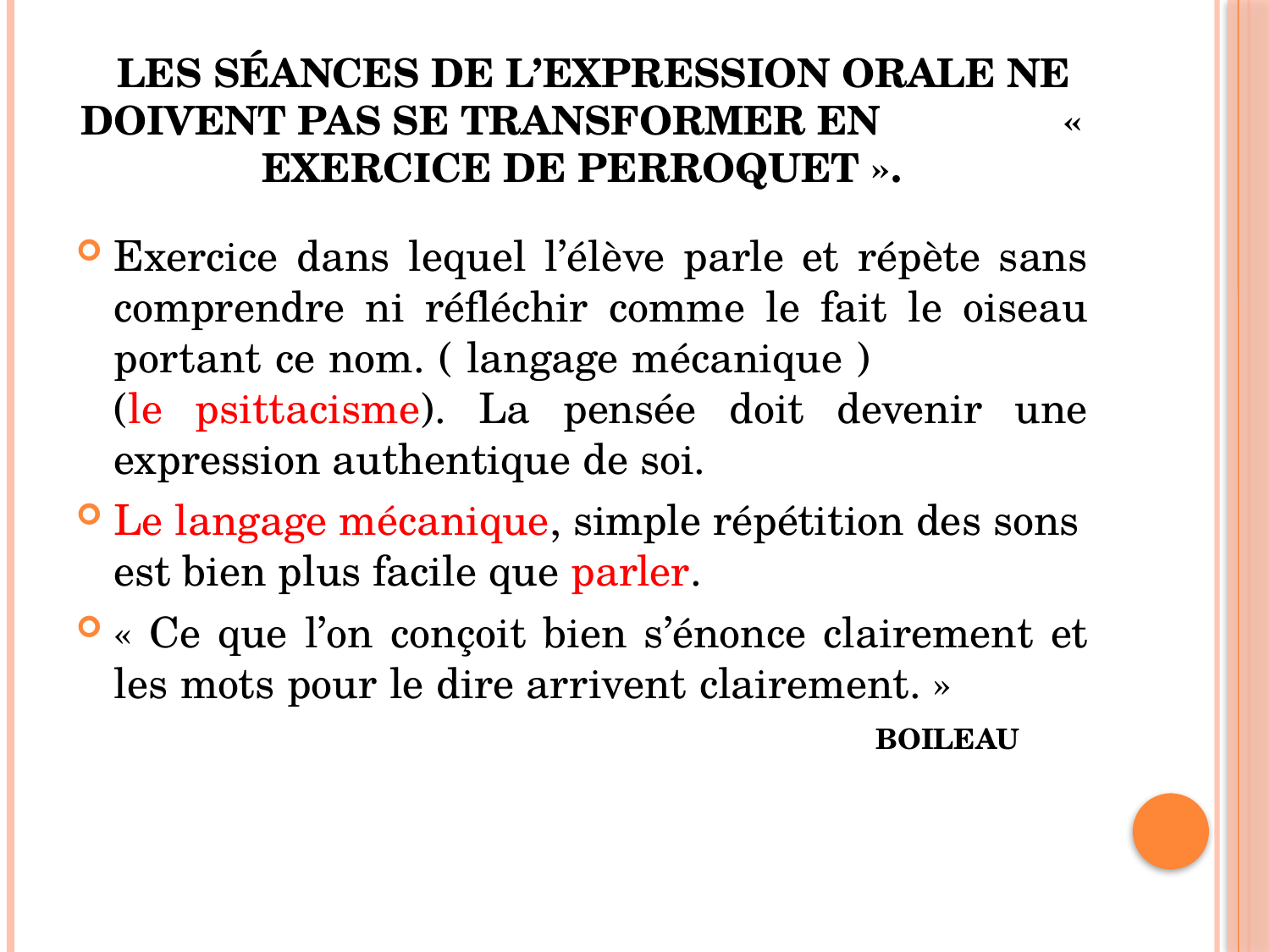

# les séances de l’expression orale ne doivent pas se transformer en                « exercice de perroquet ».
Exercice dans lequel l’élève parle et répète sans comprendre ni réfléchir comme le fait le oiseau portant ce nom. ( langage mécanique )                 (le psittacisme). La pensée doit devenir une expression authentique de soi.
Le langage mécanique, simple répétition des sons est bien plus facile que parler.
« Ce que l’on conçoit bien s’énonce clairement et les mots pour le dire arrivent clairement. »                     						BOILEAU